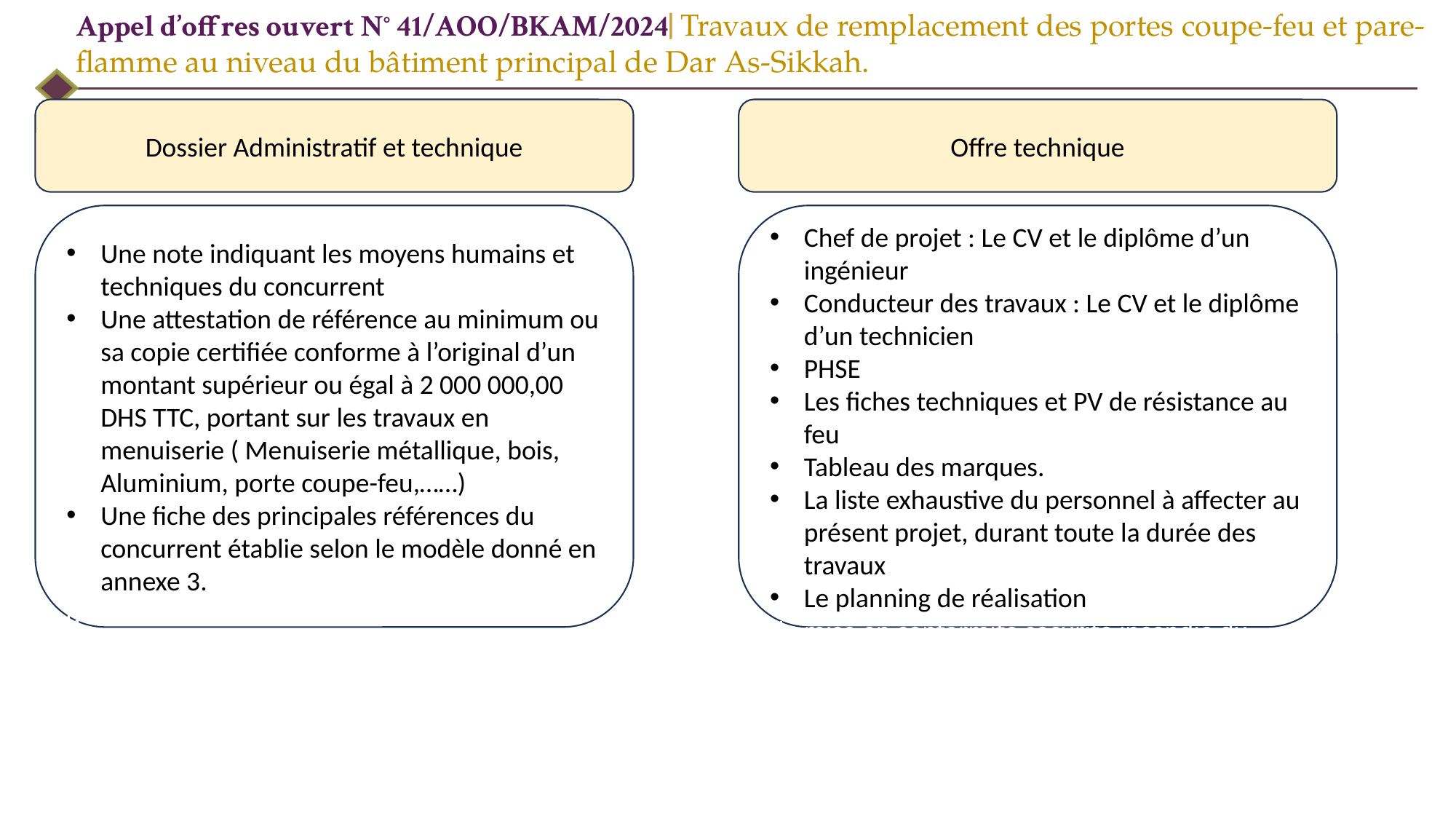

Appel d’offres ouvert N° 41/AOO/BKAM/2024| Travaux de remplacement des portes coupe-feu et pare-flamme au niveau du bâtiment principal de Dar As-Sikkah.

Offre technique
Dossier Administratif et technique

Une note indiquant les moyens humains et techniques du concurrent
Une attestation de référence au minimum ou sa copie certifiée conforme à l’original d’un montant supérieur ou égal à 2 000 000,00 DHS TTC, portant sur les travaux en menuiserie ( Menuiserie métallique, bois, Aluminium, porte coupe-feu,……)
Une fiche des principales références du concurrent établie selon le modèle donné en annexe 3.
de mise en conformité sécurité incendie du bâtiment principal de DAR AS-SIKKAH

Chef de projet : Le CV et le diplôme d’un ingénieur
Conducteur des travaux : Le CV et le diplôme d’un technicien
PHSE
Les fiches techniques et PV de résistance au feu
Tableau des marques.
La liste exhaustive du personnel à affecter au présent projet, durant toute la durée des travaux
Le planning de réalisation
de mise en conformité sécurité incendie du bâtiment principal de DAR AS-SIKKAH